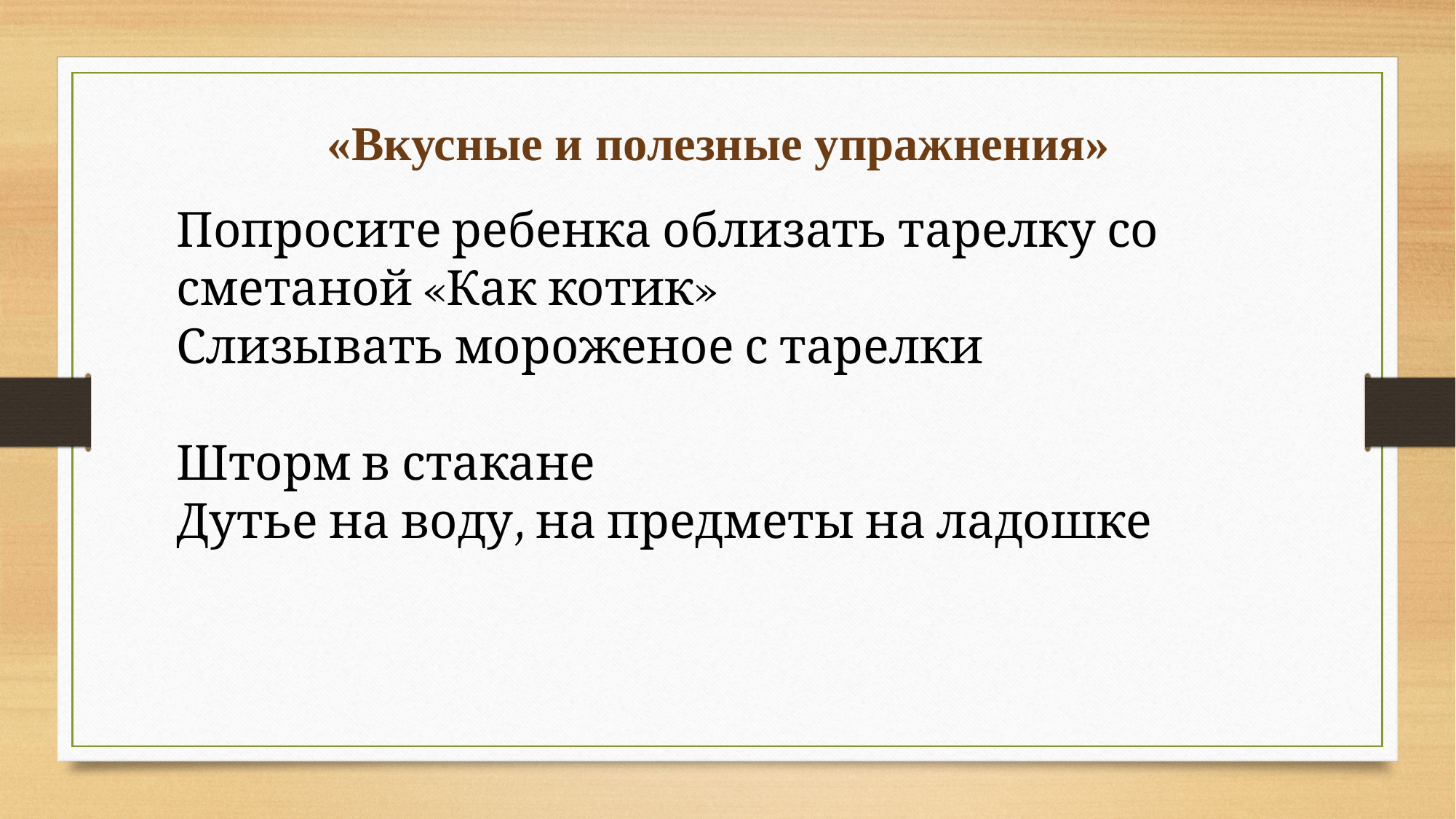

«Вкусные и полезные упражнения»
Попросите ребенка облизать тарелку со сметаной «Как котик»
Слизывать мороженое с тарелки

Шторм в стакане
Дутье на воду, на предметы на ладошке